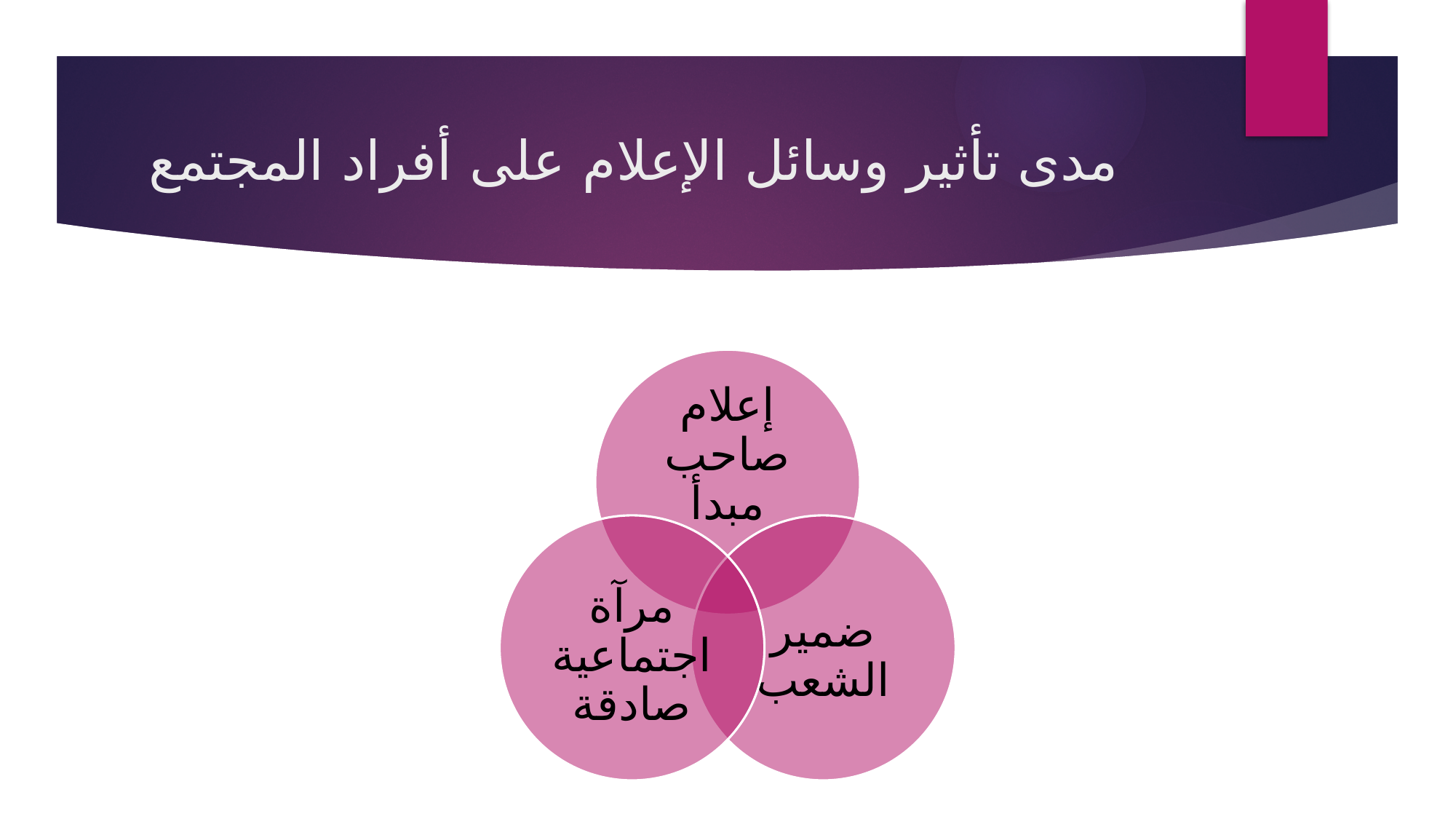

# مدى تأثير وسائل الإعلام على أفراد المجتمع

إعلام صاحب مبدأ
ضمير الشعب
مرآة اجتماعية صادقة